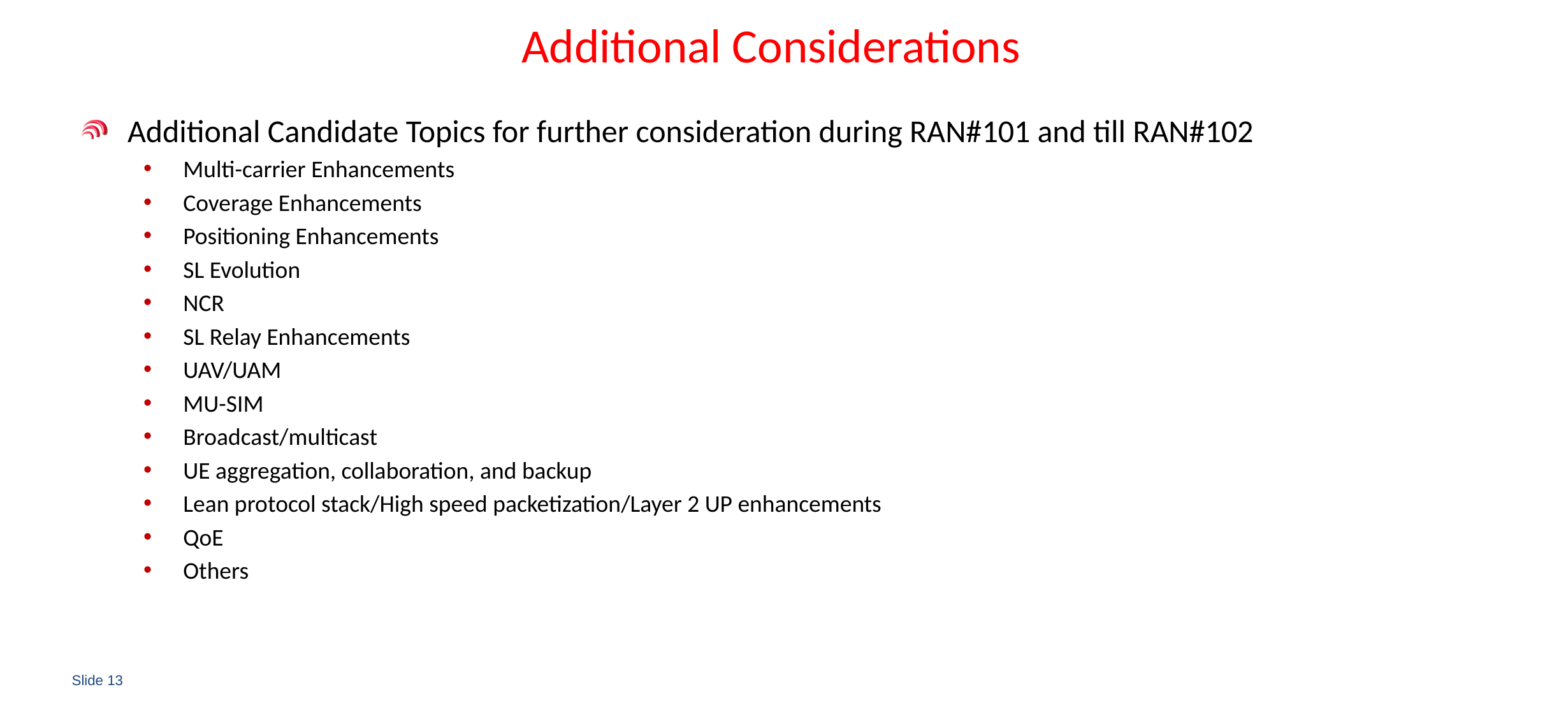

# Additional Considerations
Additional Candidate Topics for further consideration during RAN#101 and till RAN#102
Multi-carrier Enhancements
Coverage Enhancements
Positioning Enhancements
SL Evolution
NCR
SL Relay Enhancements
UAV/UAM
MU-SIM
Broadcast/multicast
UE aggregation, collaboration, and backup
Lean protocol stack/High speed packetization/Layer 2 UP enhancements
QoE
Others